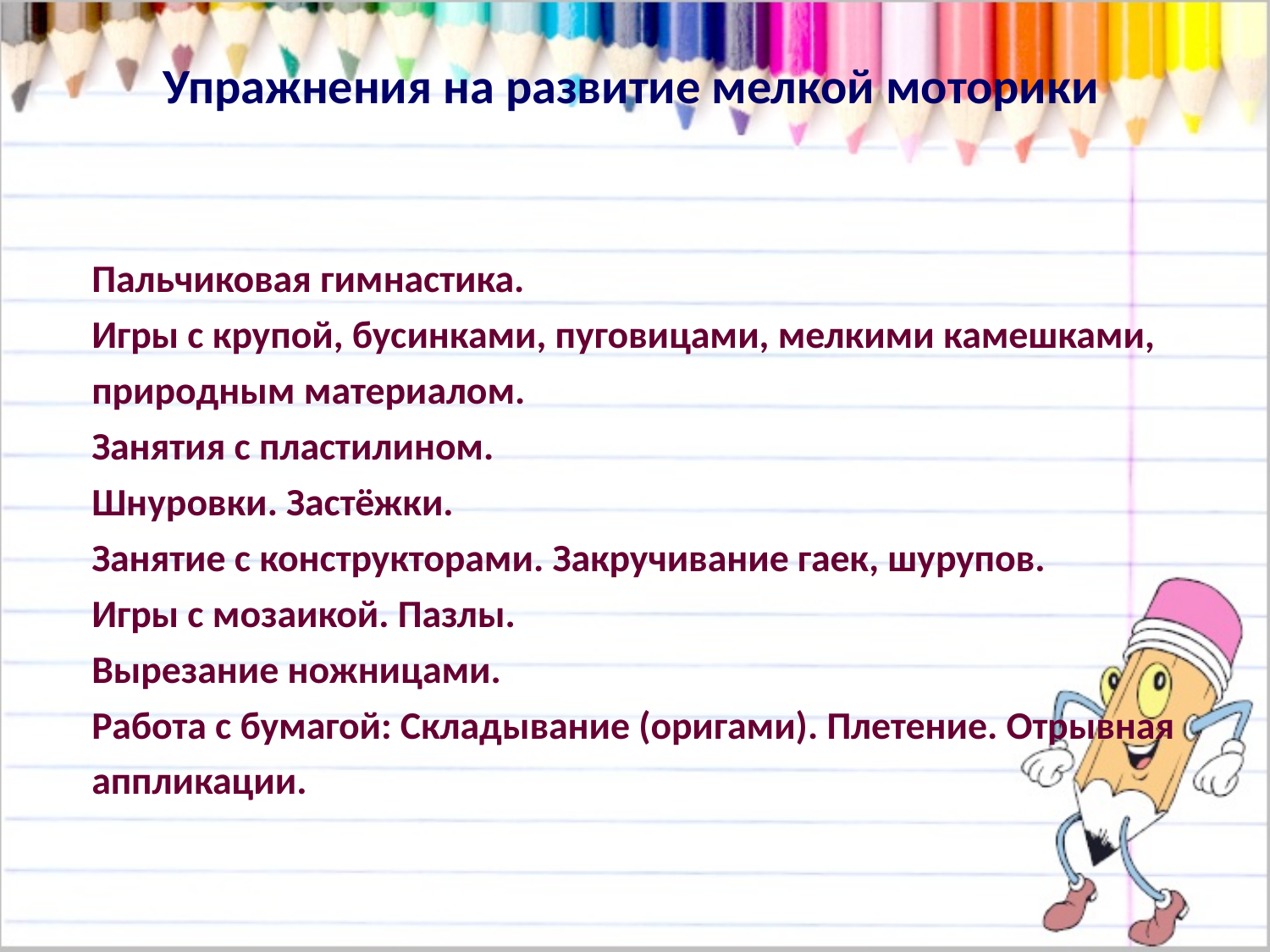

# Упражнения на развитие мелкой моторики
Пальчиковая гимнастика.
Игры с крупой, бусинками, пуговицами, мелкими камешками, природным материалом.
Занятия с пластилином.
Шнуровки. Застёжки.
Занятие с конструкторами. Закручивание гаек, шурупов.
Игры с мозаикой. Пазлы.
Вырезание ножницами.
Работа с бумагой: Складывание (оригами). Плетение. Отрывная аппликации.